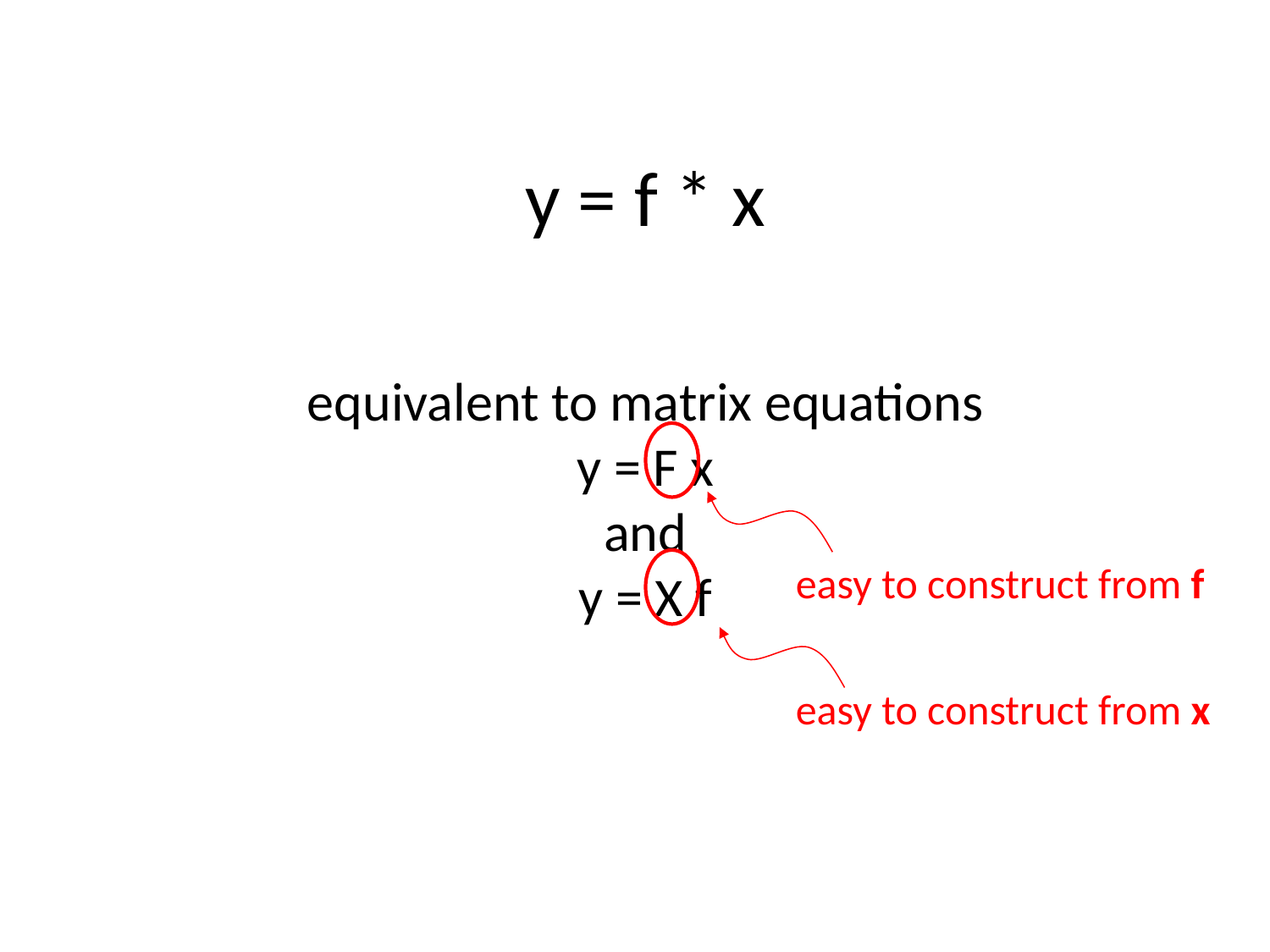

# y = f * x
equivalent to matrix equations
y = F x
and
y = X f

easy to construct from f

easy to construct from x